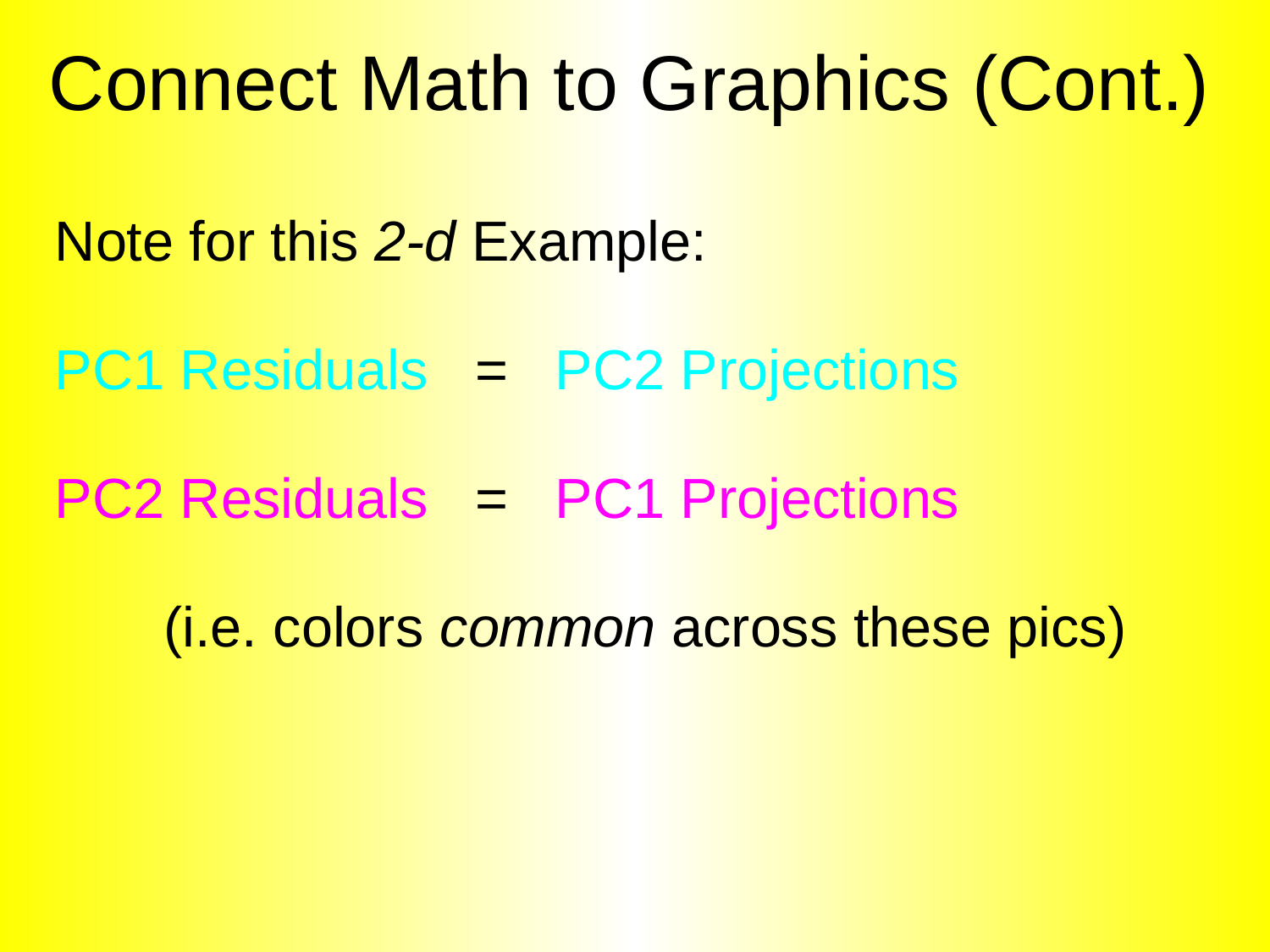

# Connect Math to Graphics (Cont.)
Note for this 2-d Example:
PC1 Residuals   =   PC2 Projections
PC2 Residuals   =   PC1 Projections
(i.e. colors common across these pics)